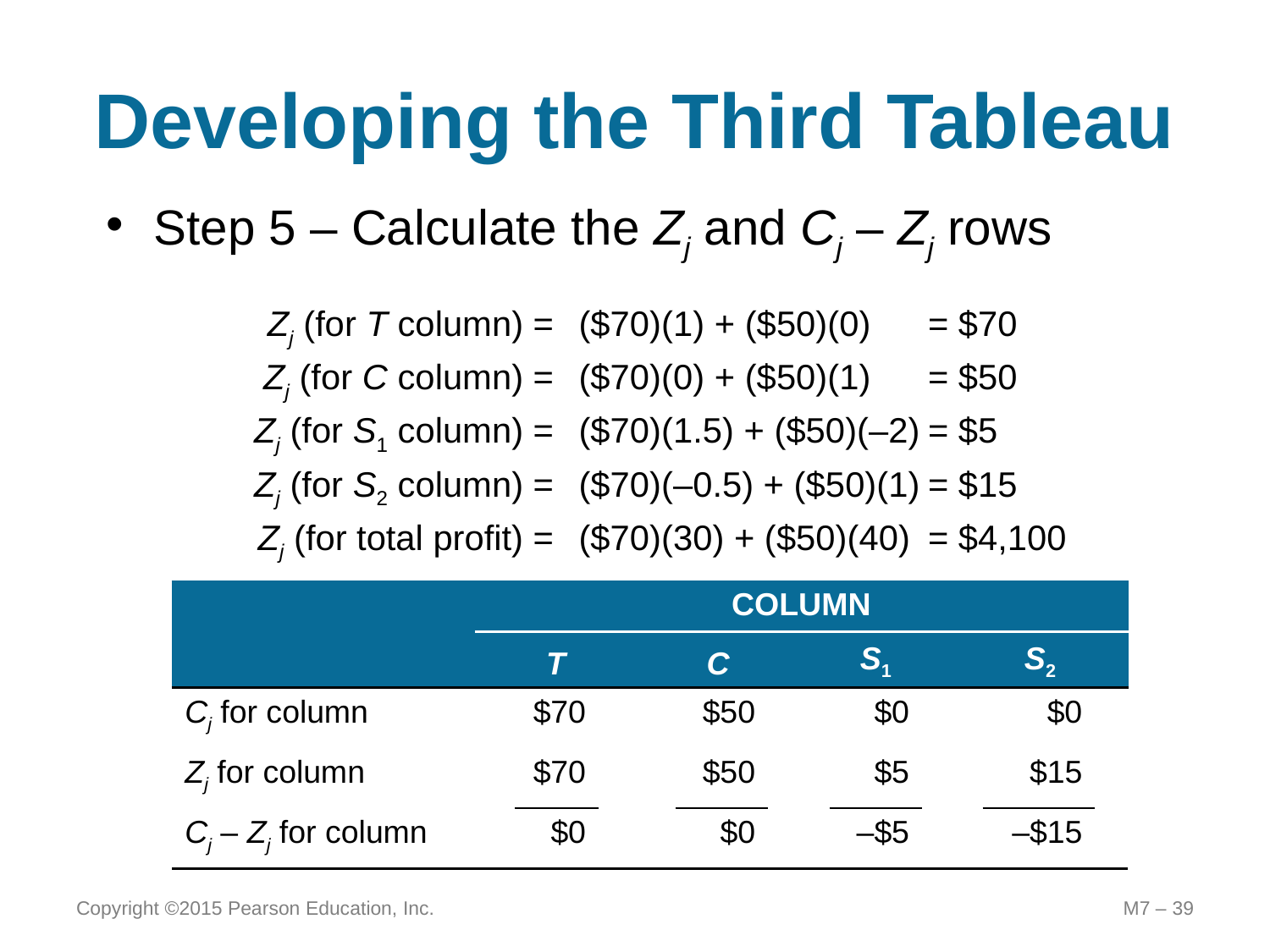

# Developing the Third Tableau
Step 5 – Calculate the Zj and Cj – Zj rows
	Zj (for T column) =	($70)(1) + ($50)(0)	= $70
	Zj (for C column) =	($70)(0) + ($50)(1)	= $50
	Zj (for S1 column) =	($70)(1.5) + ($50)(–2)	= $5
	Zj (for S2 column) =	($70)(–0.5) + ($50)(1)	= $15
	Zj (for total profit) =	($70)(30) + ($50)(40)	= $4,100
|  | COLUMN |  |  |  |  |  |  |  |  |  |  |  |
| --- | --- | --- | --- | --- | --- | --- | --- | --- | --- | --- | --- | --- |
|  | T |  |  | C |  |  | S1 |  |  | S2 |  |  |
| Cj for column |  | $70 |  |  | $50 |  |  | $0 |  |  | $0 |  |
| Zj for column |  | $70 |  |  | $50 |  |  | $5 |  |  | $15 |  |
| Cj – Zj for column |  | $0 |  |  | $0 |  |  | –$5 |  |  | –$15 |  |
Copyright ©2015 Pearson Education, Inc.
M7 – 39